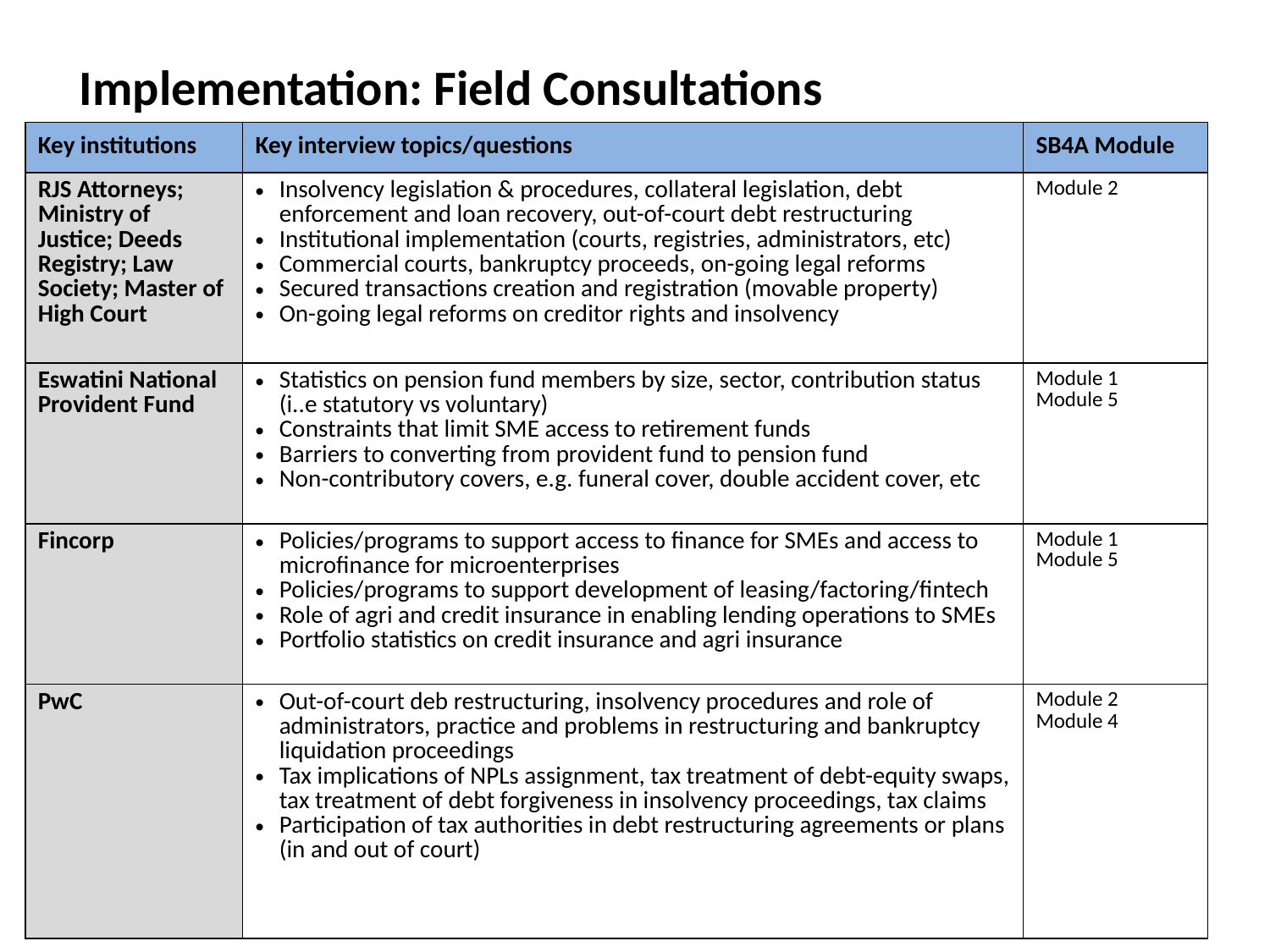

Implementation: Field Consultations
| Key institutions | Key interview topics/questions | SB4A Module |
| --- | --- | --- |
| RJS Attorneys; Ministry of Justice; Deeds Registry; Law Society; Master of High Court | Insolvency legislation & procedures, collateral legislation, debt enforcement and loan recovery, out-of-court debt restructuring Institutional implementation (courts, registries, administrators, etc) Commercial courts, bankruptcy proceeds, on-going legal reforms Secured transactions creation and registration (movable property) On-going legal reforms on creditor rights and insolvency | Module 2 |
| Eswatini National Provident Fund | Statistics on pension fund members by size, sector, contribution status (i..e statutory vs voluntary) Constraints that limit SME access to retirement funds Barriers to converting from provident fund to pension fund Non-contributory covers, e.g. funeral cover, double accident cover, etc | Module 1 Module 5 |
| Fincorp | Policies/programs to support access to finance for SMEs and access to microfinance for microenterprises Policies/programs to support development of leasing/factoring/fintech Role of agri and credit insurance in enabling lending operations to SMEs Portfolio statistics on credit insurance and agri insurance | Module 1 Module 5 |
| PwC | Out-of-court deb restructuring, insolvency procedures and role of administrators, practice and problems in restructuring and bankruptcy liquidation proceedings Tax implications of NPLs assignment, tax treatment of debt-equity swaps, tax treatment of debt forgiveness in insolvency proceedings, tax claims Participation of tax authorities in debt restructuring agreements or plans (in and out of court) | Module 2 Module 4 |